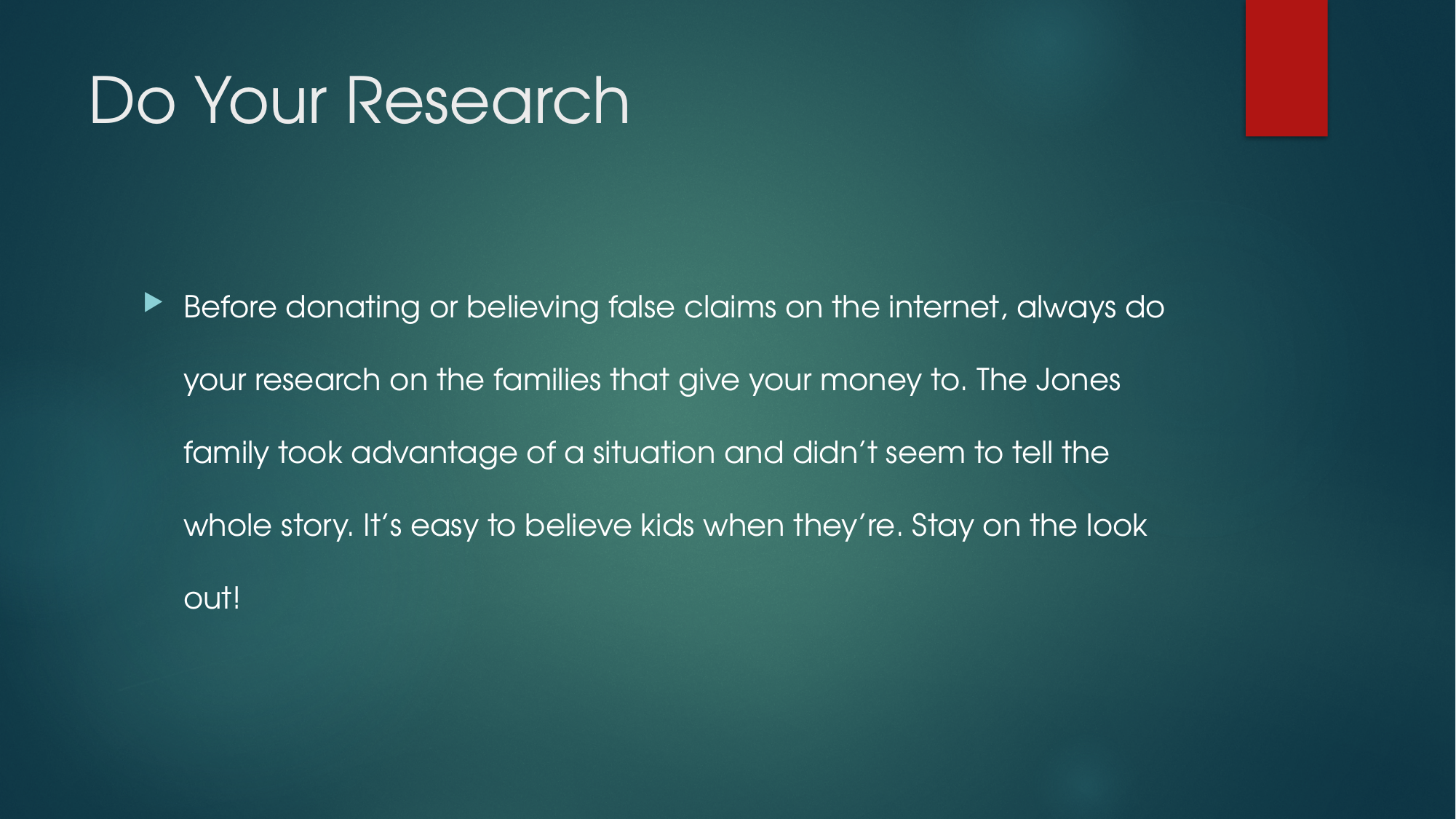

# Do Your Research
Before donating or believing false claims on the internet, always do your research on the families that give your money to. The Jones family took advantage of a situation and didn’t seem to tell the whole story. It’s easy to believe kids when they’re. Stay on the look out!